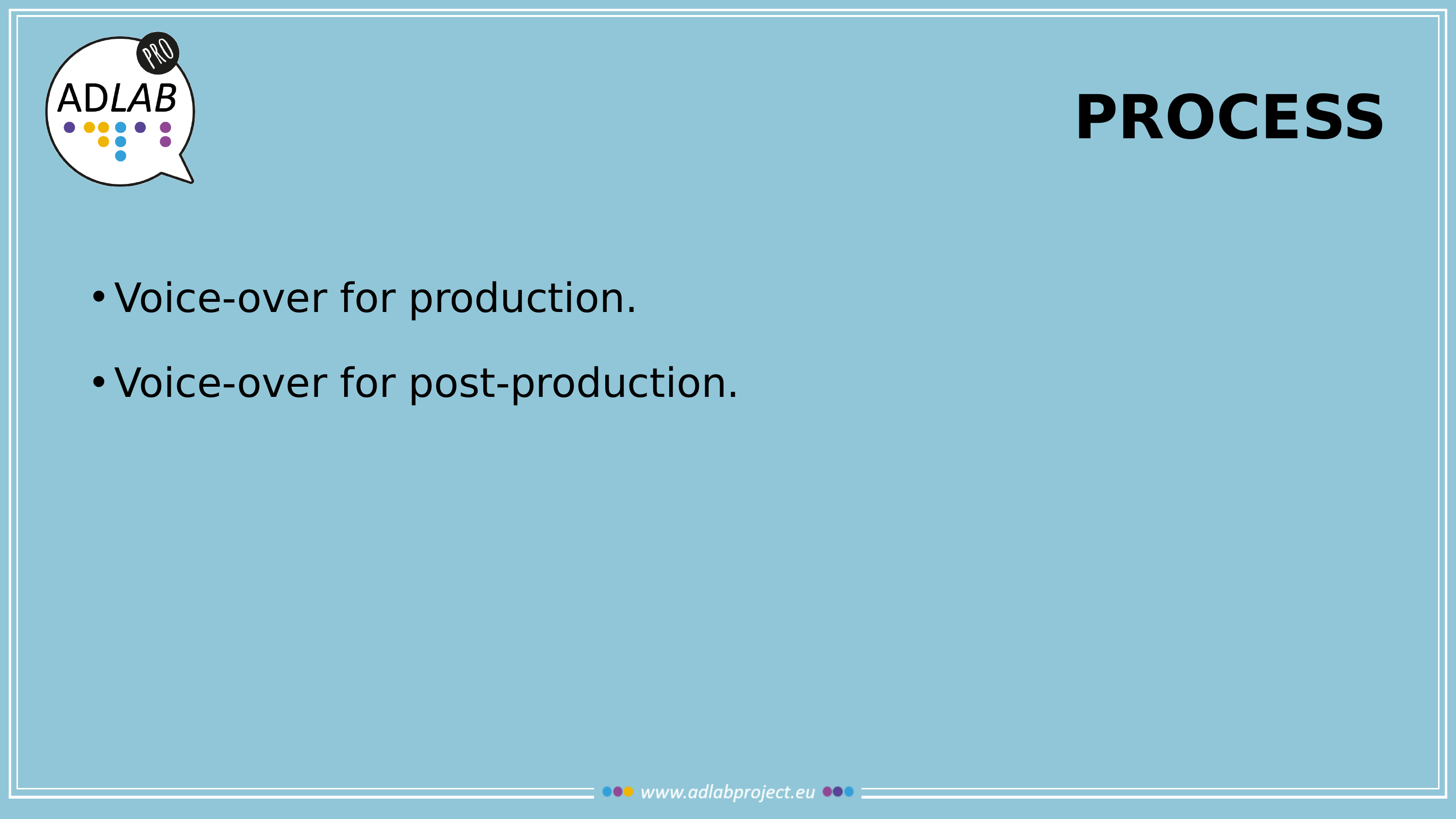

# PROCESS
Voice-over for production.
Voice-over for post-production.